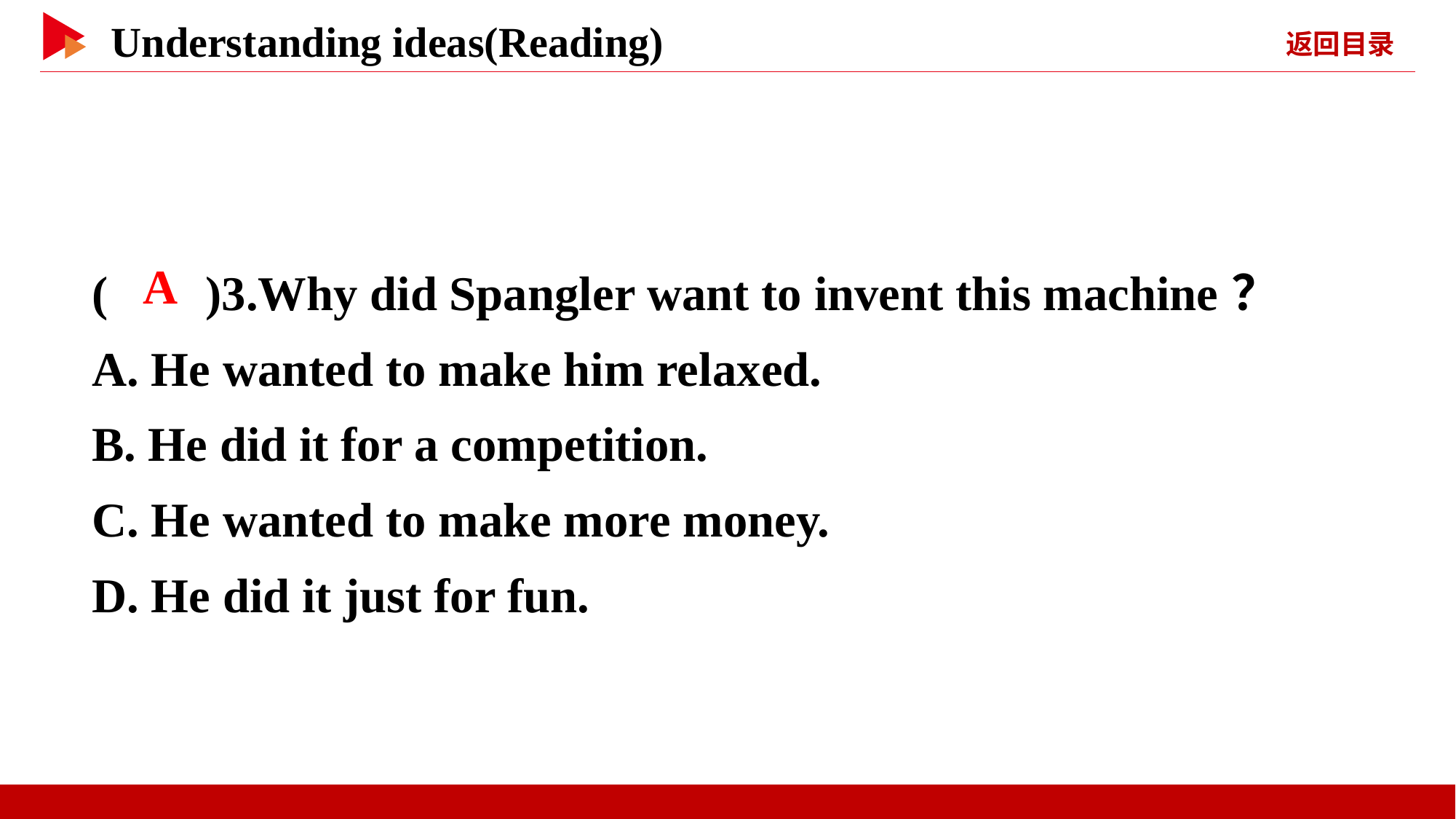

(        )3.Why did Spangler want to invent this machine？
A. He wanted to make him relaxed.
B. He did it for a competition.
C. He wanted to make more money.
D. He did it just for fun.
   A